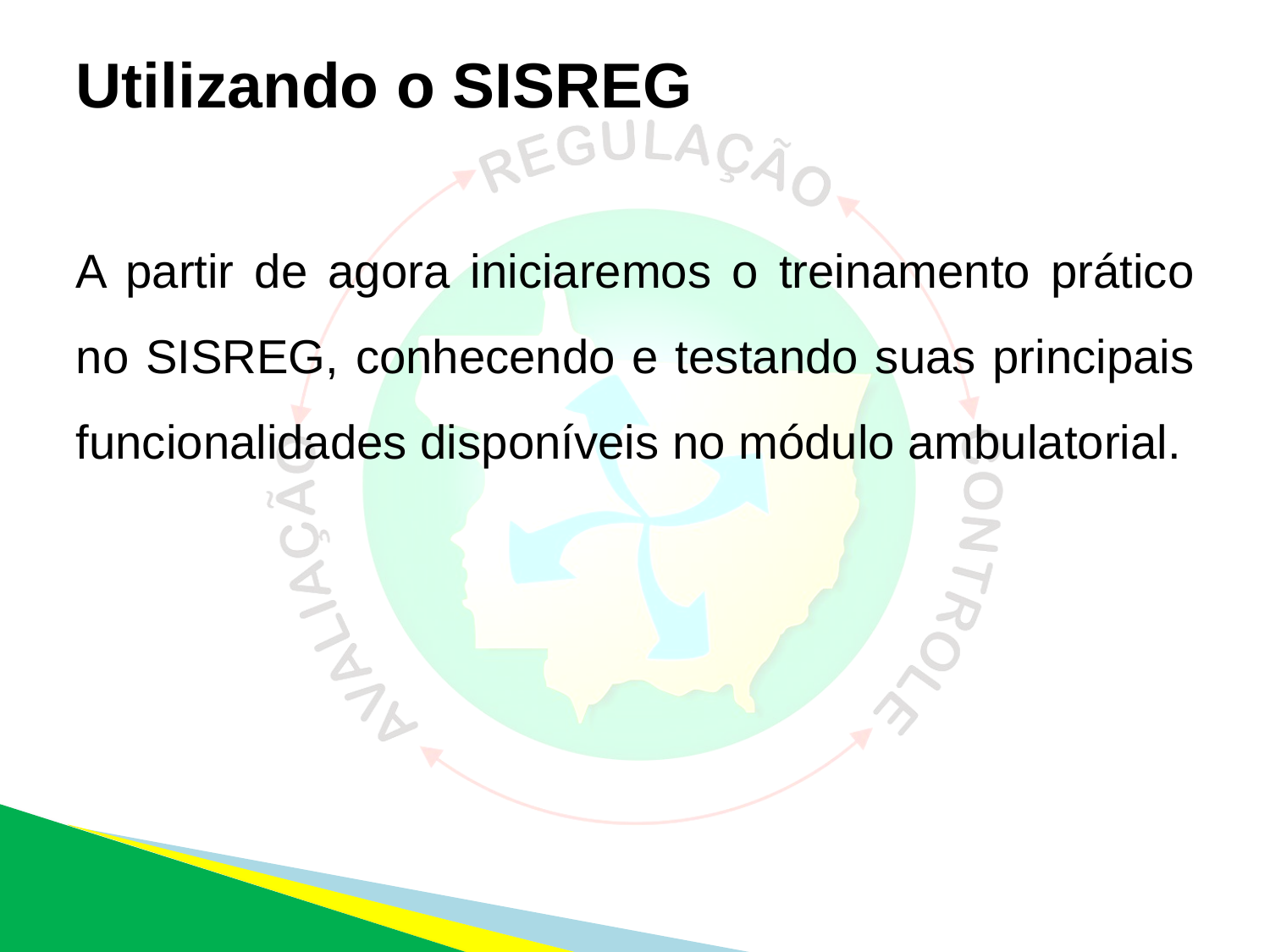

# Utilizando o SISREG
A partir de agora iniciaremos o treinamento prático no SISREG, conhecendo e testando suas principais funcionalidades disponíveis no módulo ambulatorial.